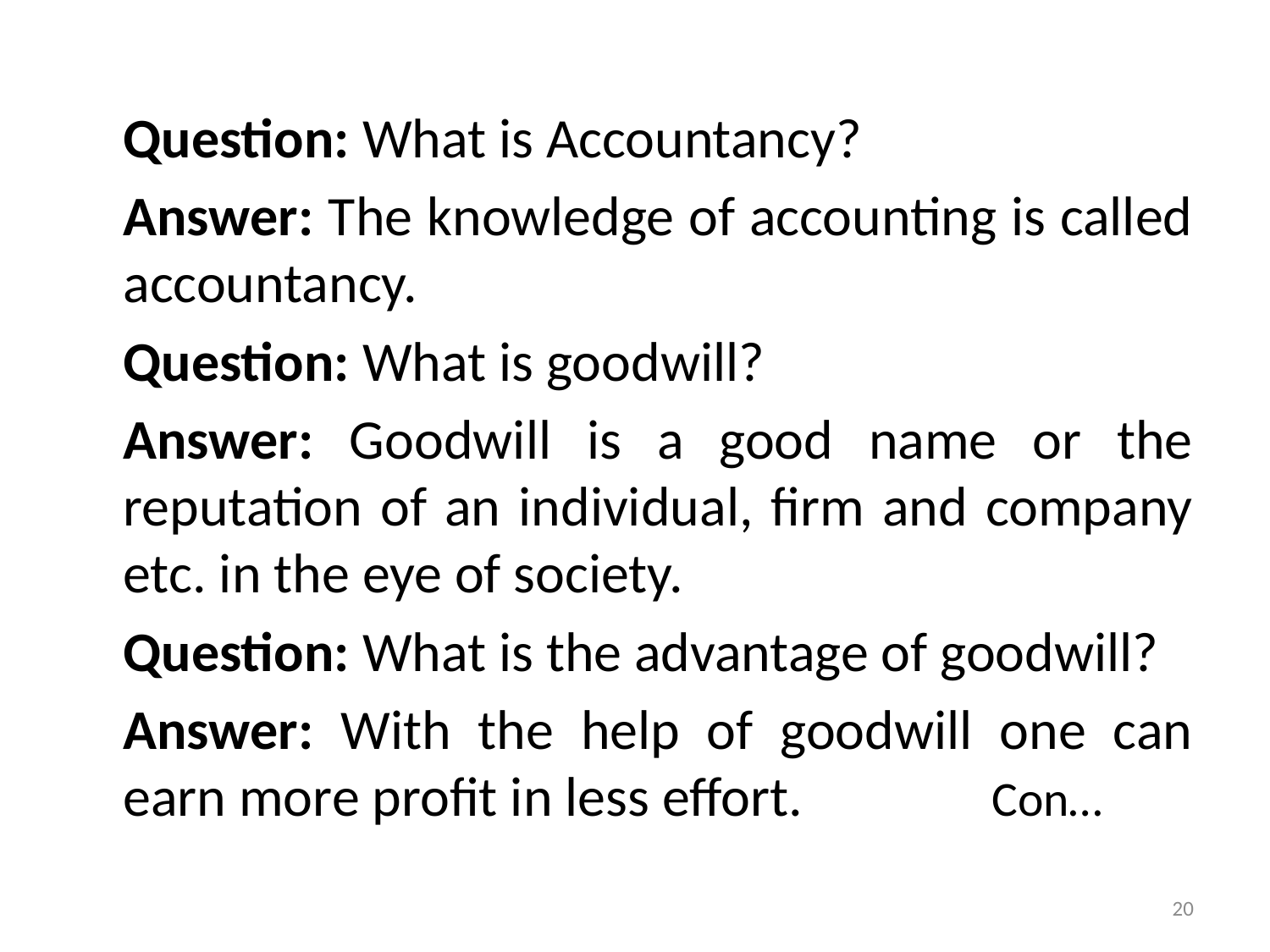

Question: What is Accountancy?
	Answer: The knowledge of accounting is called accountancy.
	Question: What is goodwill?
	Answer: Goodwill is a good name or the reputation of an individual, firm and company etc. in the eye of society.
	Question: What is the advantage of goodwill?
	Answer: With the help of goodwill one can earn more profit in less effort. 										         Con…

20